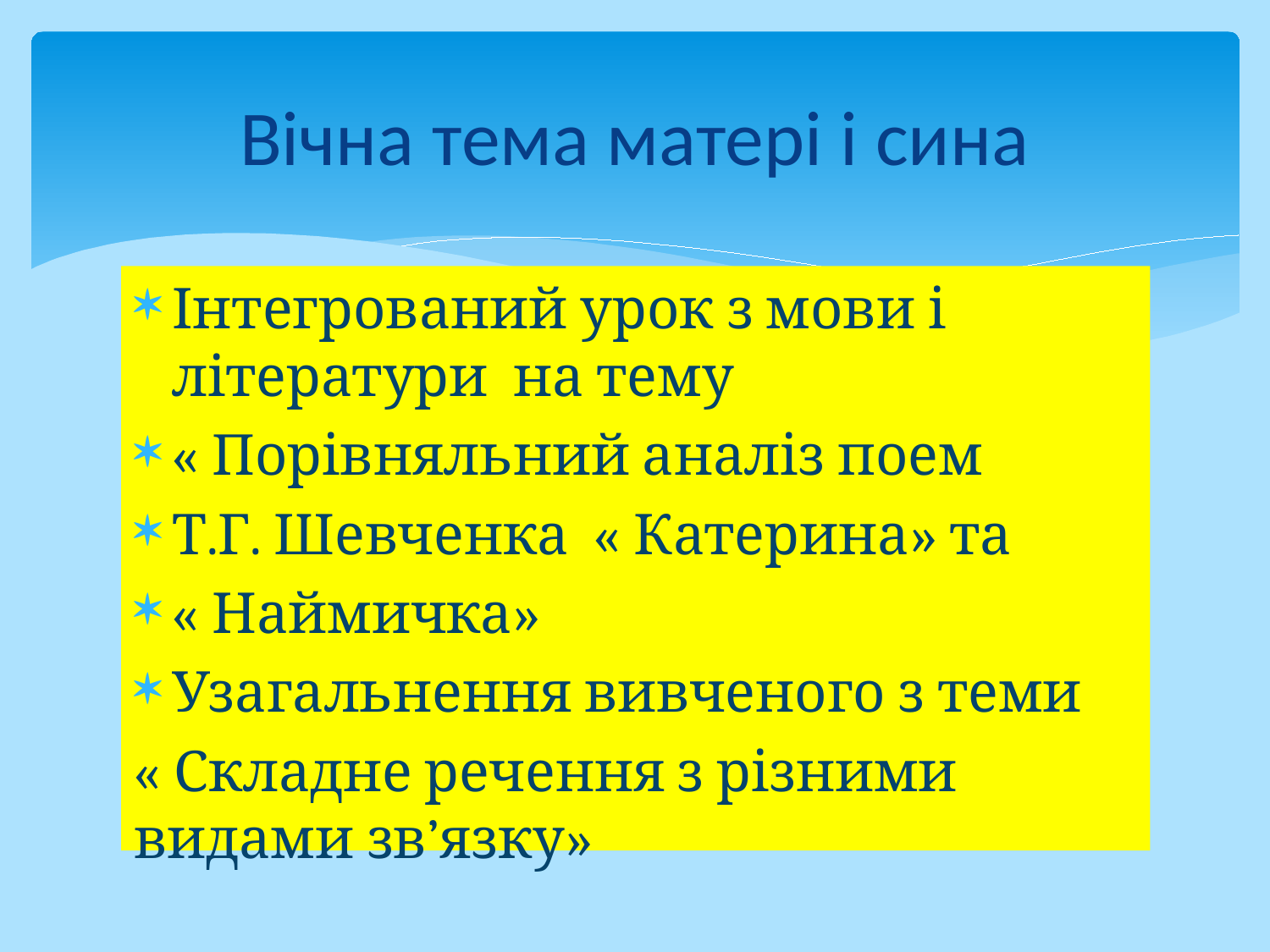

# Вічна тема матері і сина
Інтегрований урок з мови і літератури  на тему
« Порівняльний аналіз поем
Т.Г. Шевченка  « Катерина» та
« Наймичка»
Узагальнення вивченого з теми
« Складне речення з різними видами зв’язку»